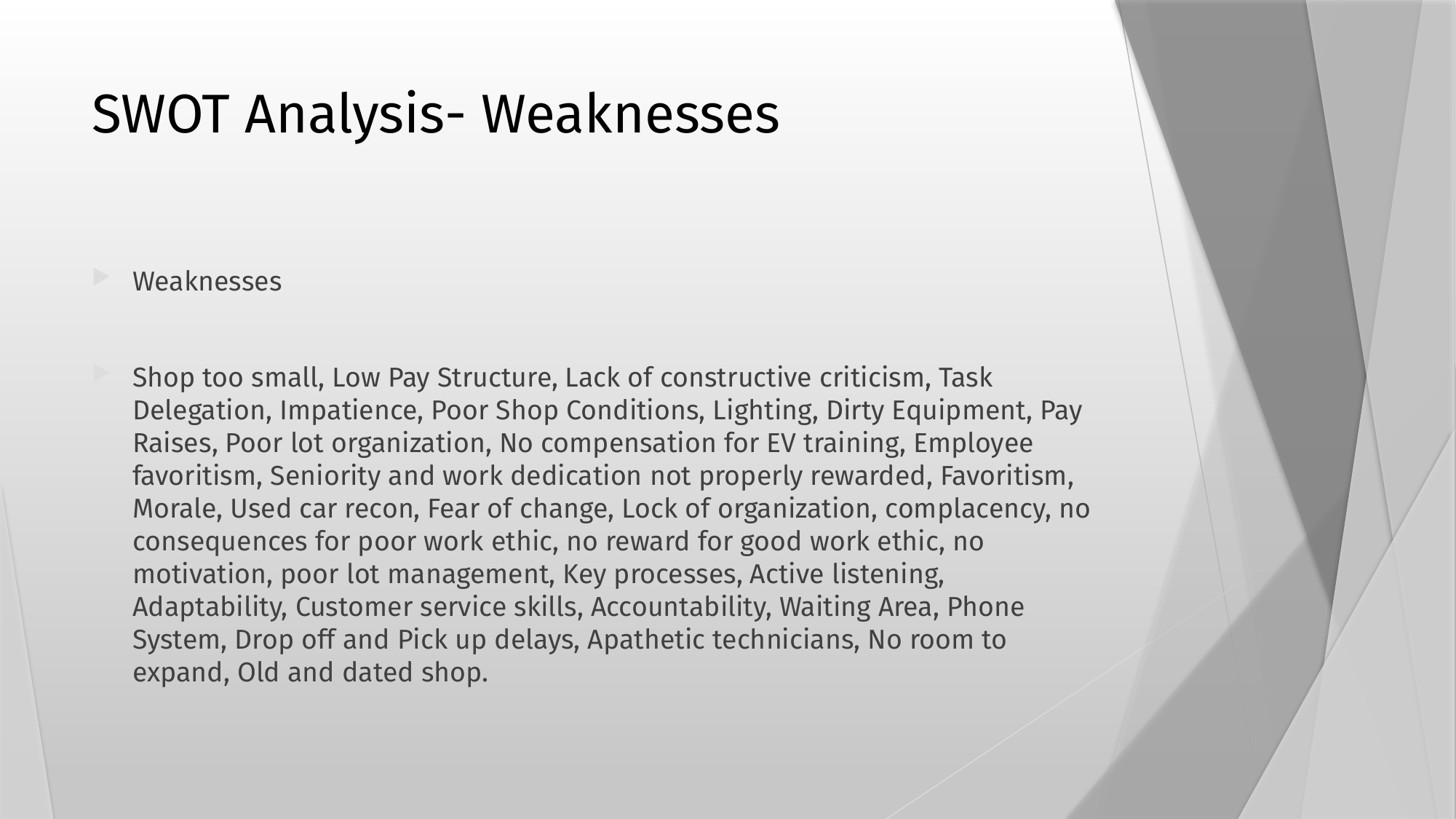

# SWOT Analysis- Weaknesses
Weaknesses

Shop too small, Low Pay Structure, Lack of constructive criticism, Task Delegation, Impatience, Poor Shop Conditions, Lighting, Dirty Equipment, Pay Raises, Poor lot organization, No compensation for EV training, Employee favoritism, Seniority and work dedication not properly rewarded, Favoritism, Morale, Used car recon, Fear of change, Lock of organization, complacency, no consequences for poor work ethic, no reward for good work ethic, no motivation, poor lot management, Key processes, Active listening, Adaptability, Customer service skills, Accountability, Waiting Area, Phone System, Drop off and Pick up delays, Apathetic technicians, No room to expand, Old and dated shop.